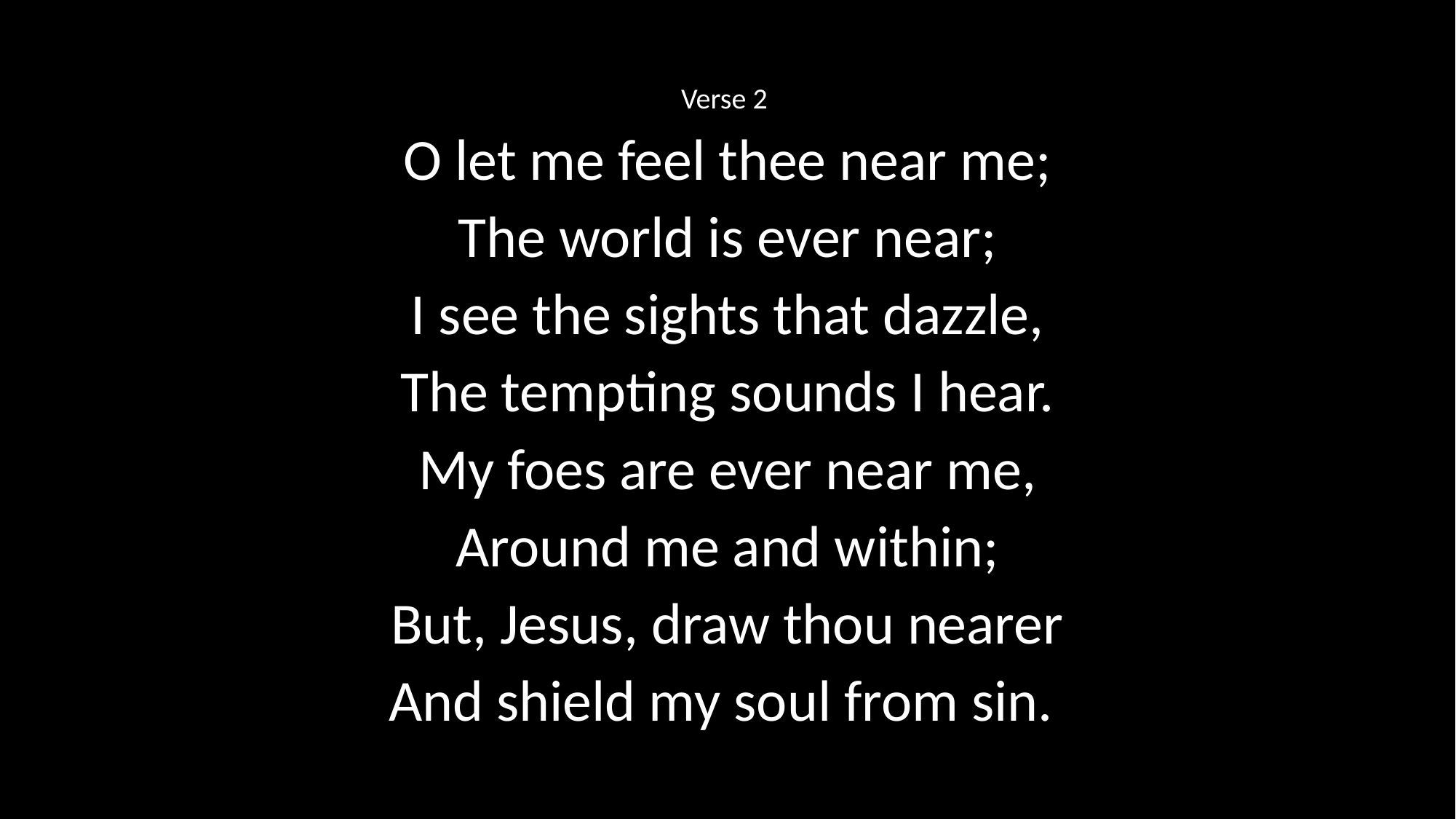

Verse 2
O let me feel thee near me;
The world is ever near;
I see the sights that dazzle,
The tempting sounds I hear.
My foes are ever near me,
Around me and within;
But, Jesus, draw thou nearer
And shield my soul from sin.